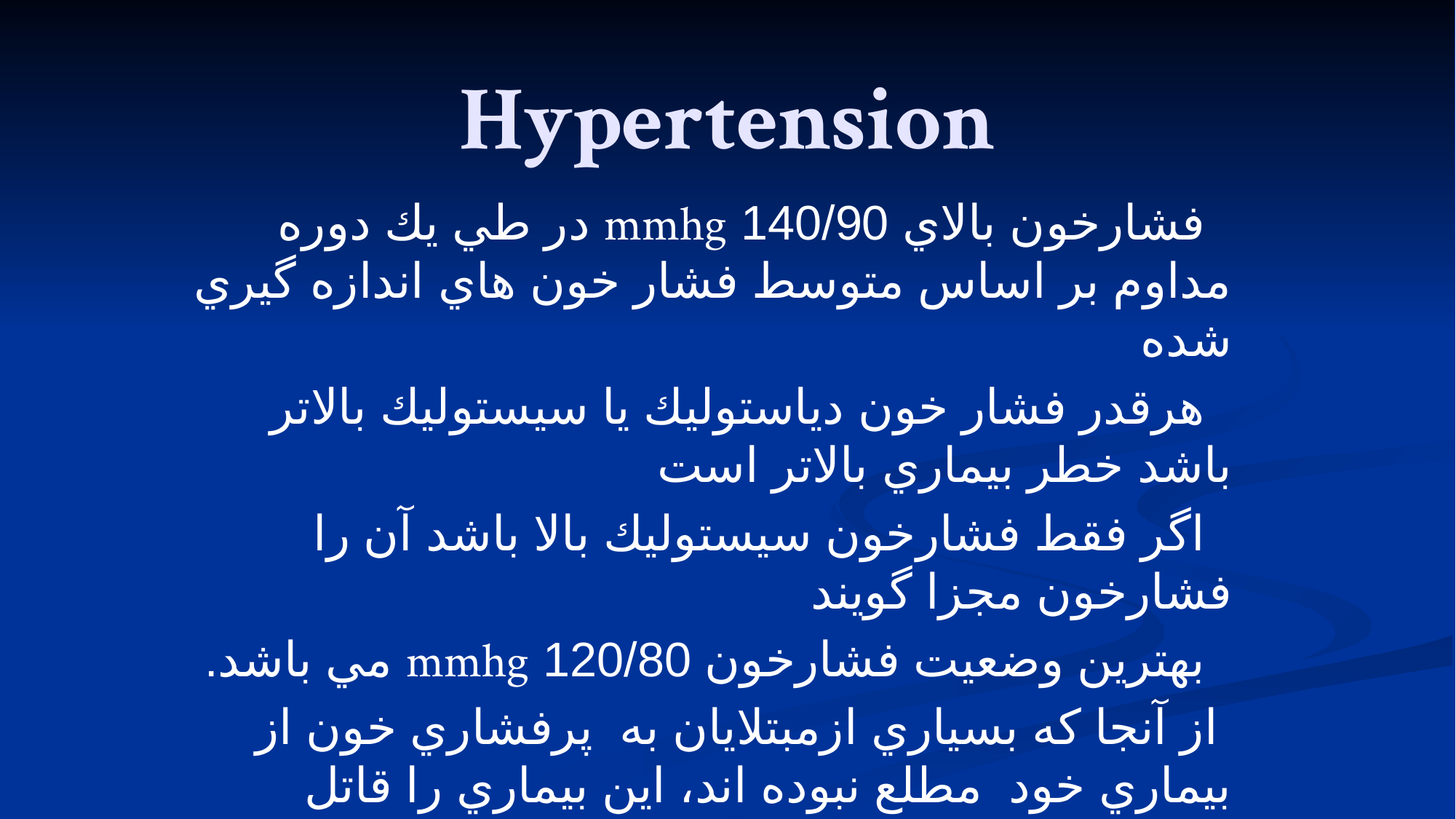

# Hypertension
  فشارخون بالاي 140/90 mmhg در طي يك دوره مداوم بر اساس متوسط فشار خون هاي اندازه گيري شده
  هرقدر فشار خون دياستوليك يا سيستوليك بالاتر باشد خطر بيماري بالاتر است
  اگر فقط فشارخون سيستوليك بالا باشد آن را فشارخون مجزا گويند
  بهترين وضعيت فشارخون 120/80 mmhg مي باشد.
 از آنجا كه بسياري ازمبتلايان به  پرفشاري خون از بيماري خود  مطلع نبوده اند، اين بيماري را قاتل خاموش  نيزمي نامند